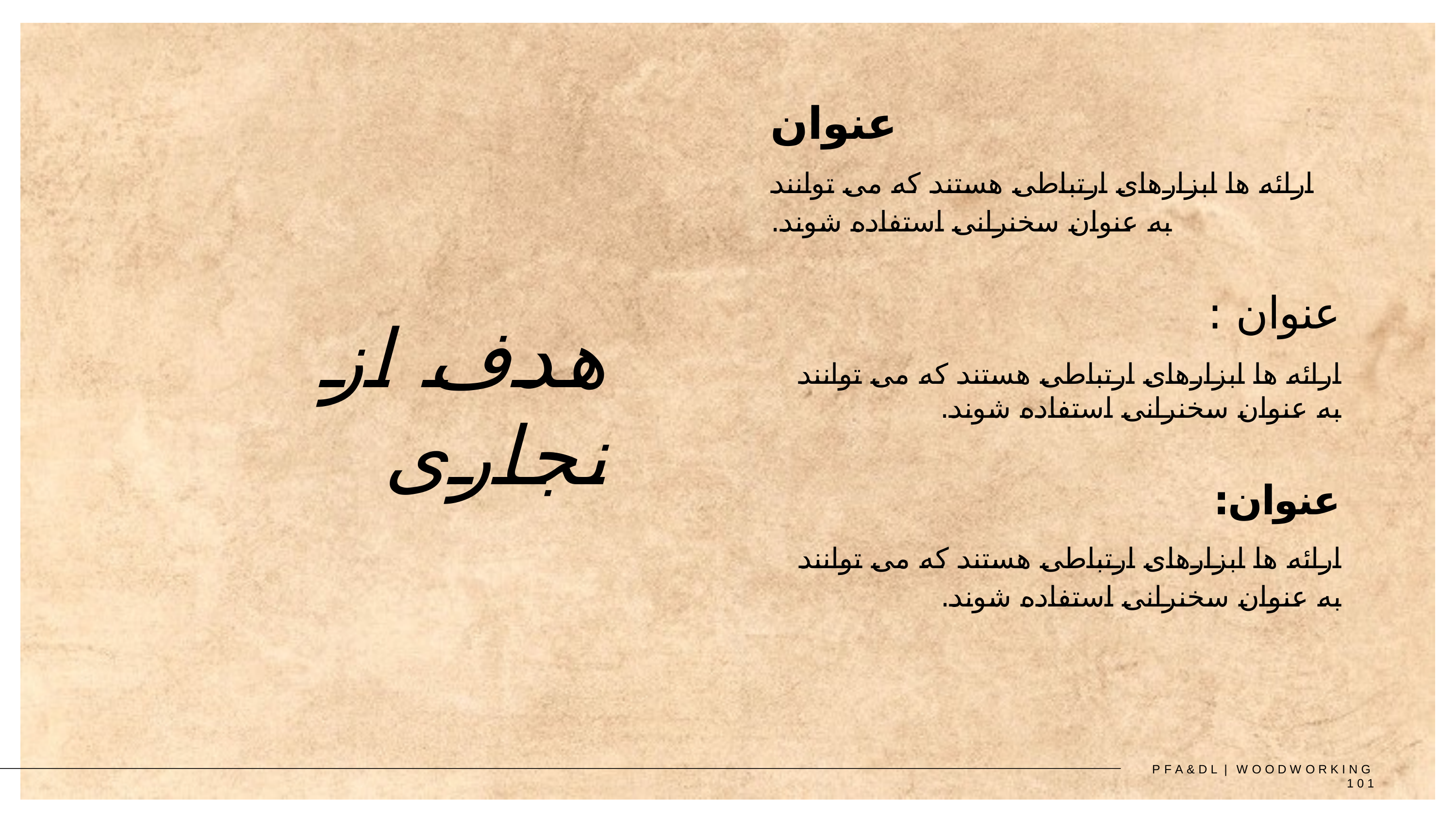

# عنوان
ارائه ها ابزارهای ارتباطی هستند که می توانند به عنوان سخنرانی استفاده شوند.
عنوان :
ارائه ها ابزارهای ارتباطی هستند که می توانند به عنوان سخنرانی استفاده شوند.

عنوان:
ارائه ها ابزارهای ارتباطی هستند که می توانند به عنوان سخنرانی استفاده شوند.
هدف از نجاری
P F A & D L  |  W O O D W O R K I N G  1 0 1